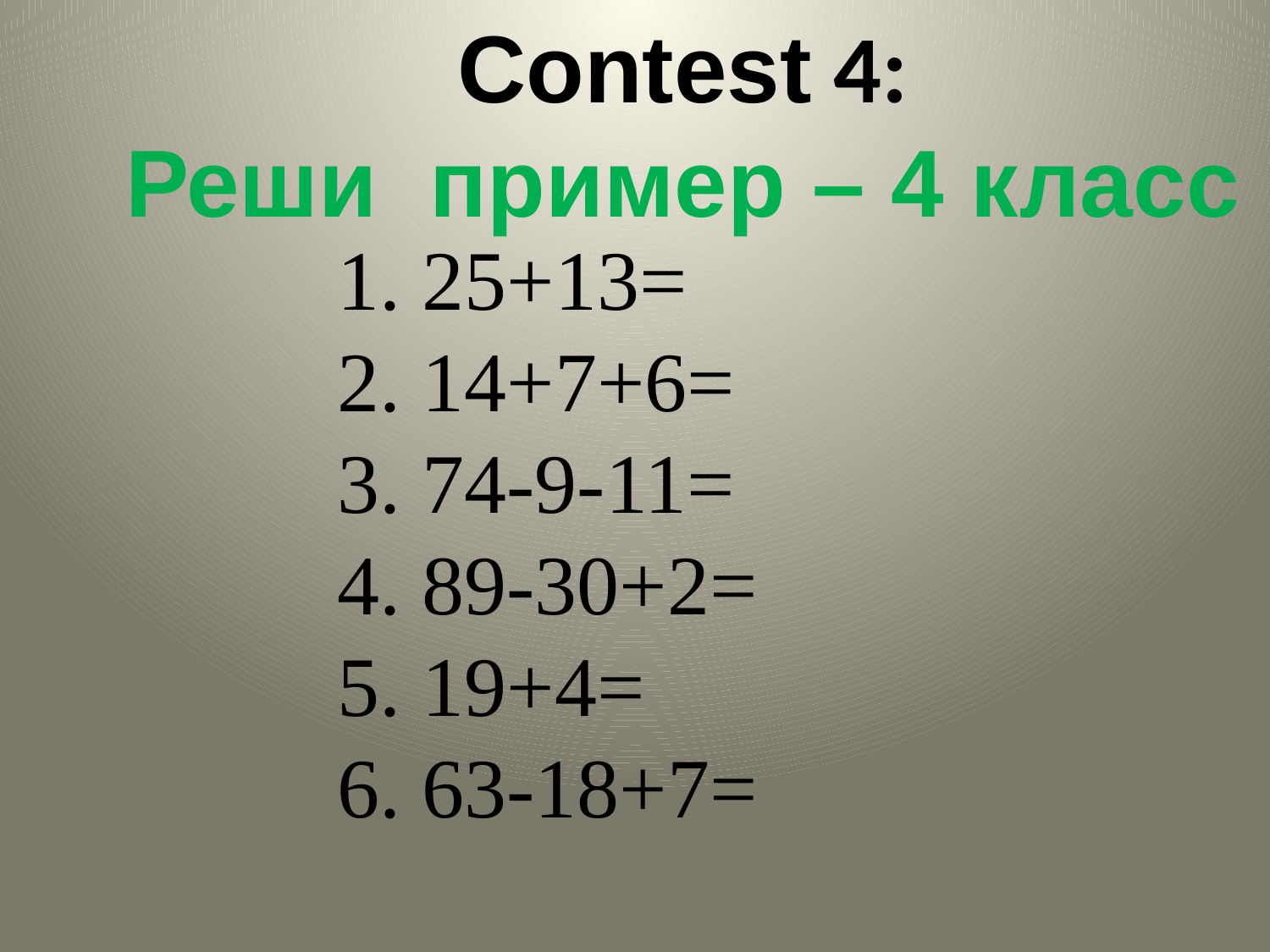

Contest 4:
Реши  пример – 4 класс
1. 25+13=
2. 14+7+6=
3. 74-9-11=
4. 89-30+2=
5. 19+4=
6. 63-18+7=